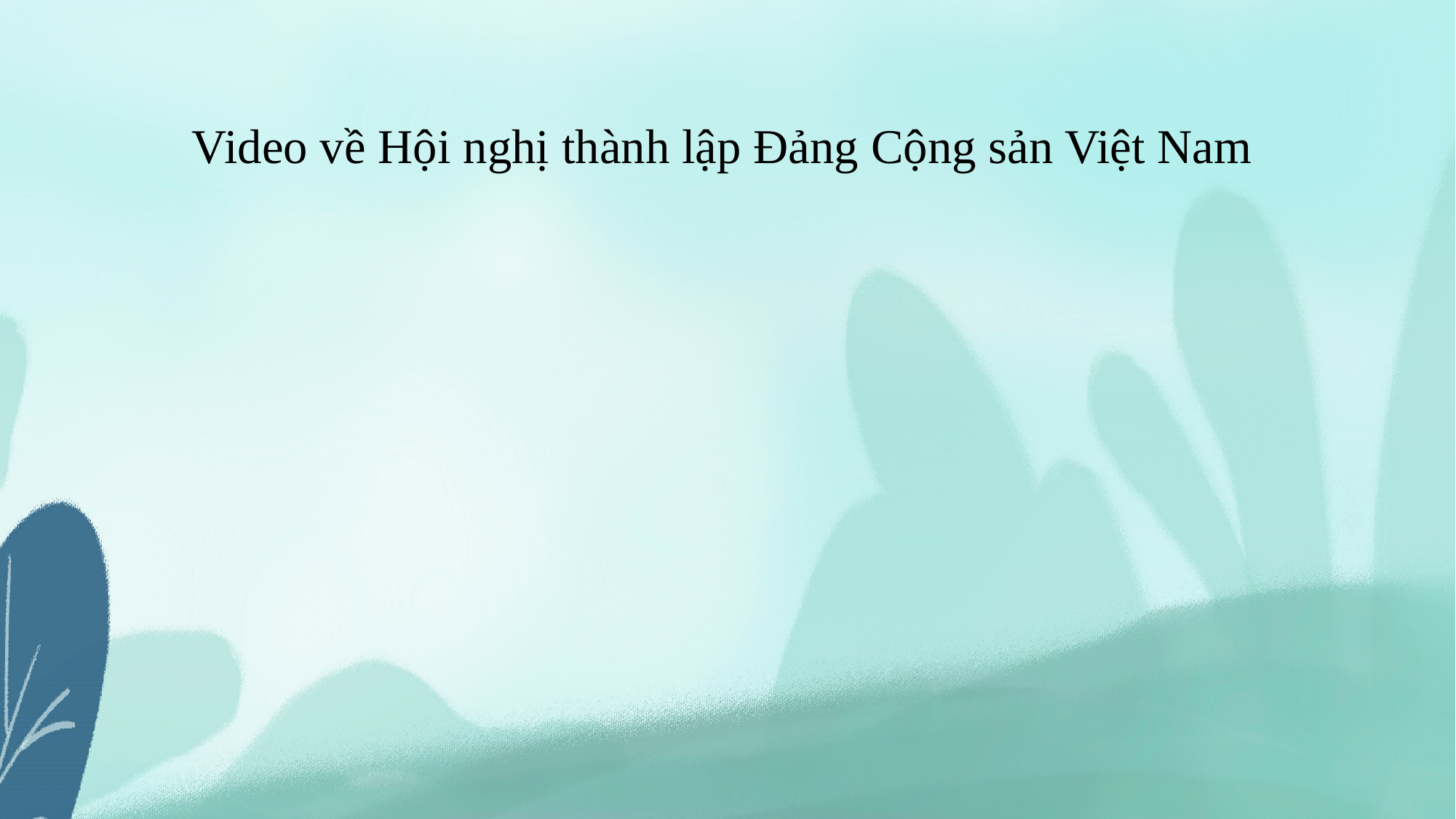

Video về Hội nghị thành lập Đảng Cộng sản Việt Nam